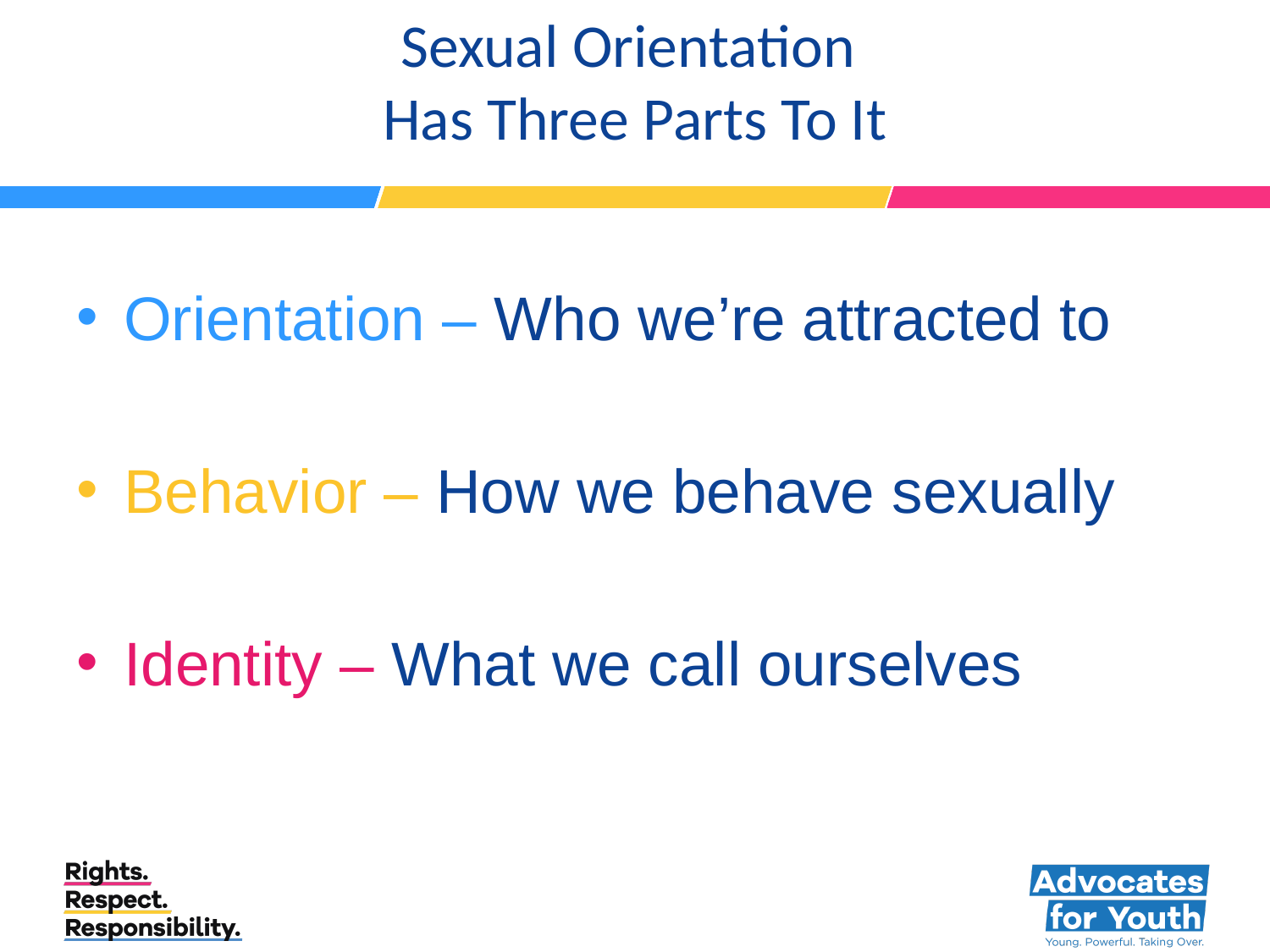

# Sexual Orientation Has Three Parts To It
Orientation – Who we’re attracted to

Behavior – How we behave sexually

Identity – What we call ourselves